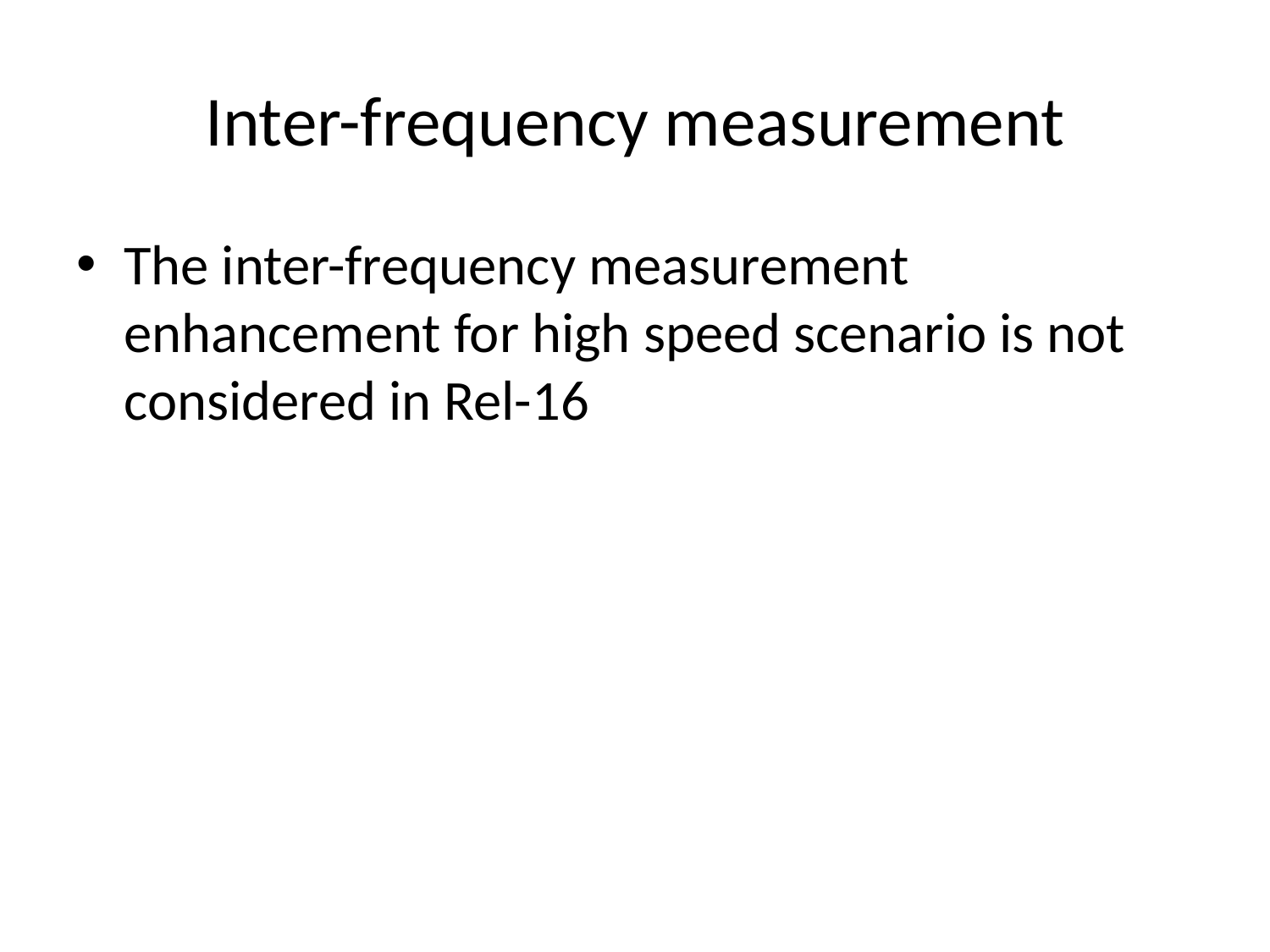

# Inter-frequency measurement
The inter-frequency measurement enhancement for high speed scenario is not considered in Rel-16